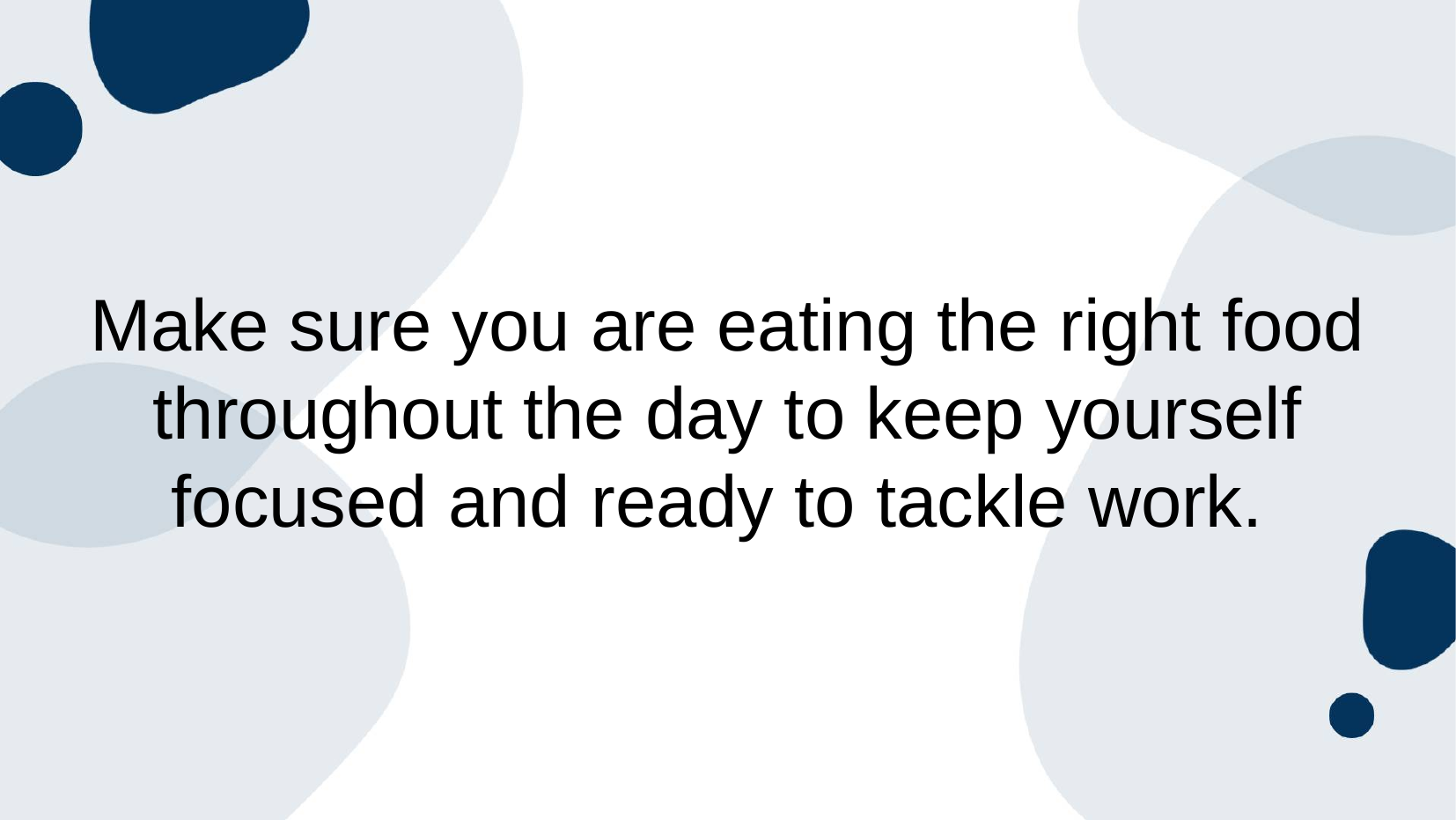

Make sure you are eating the right food throughout the day to keep yourself focused and ready to tackle work.